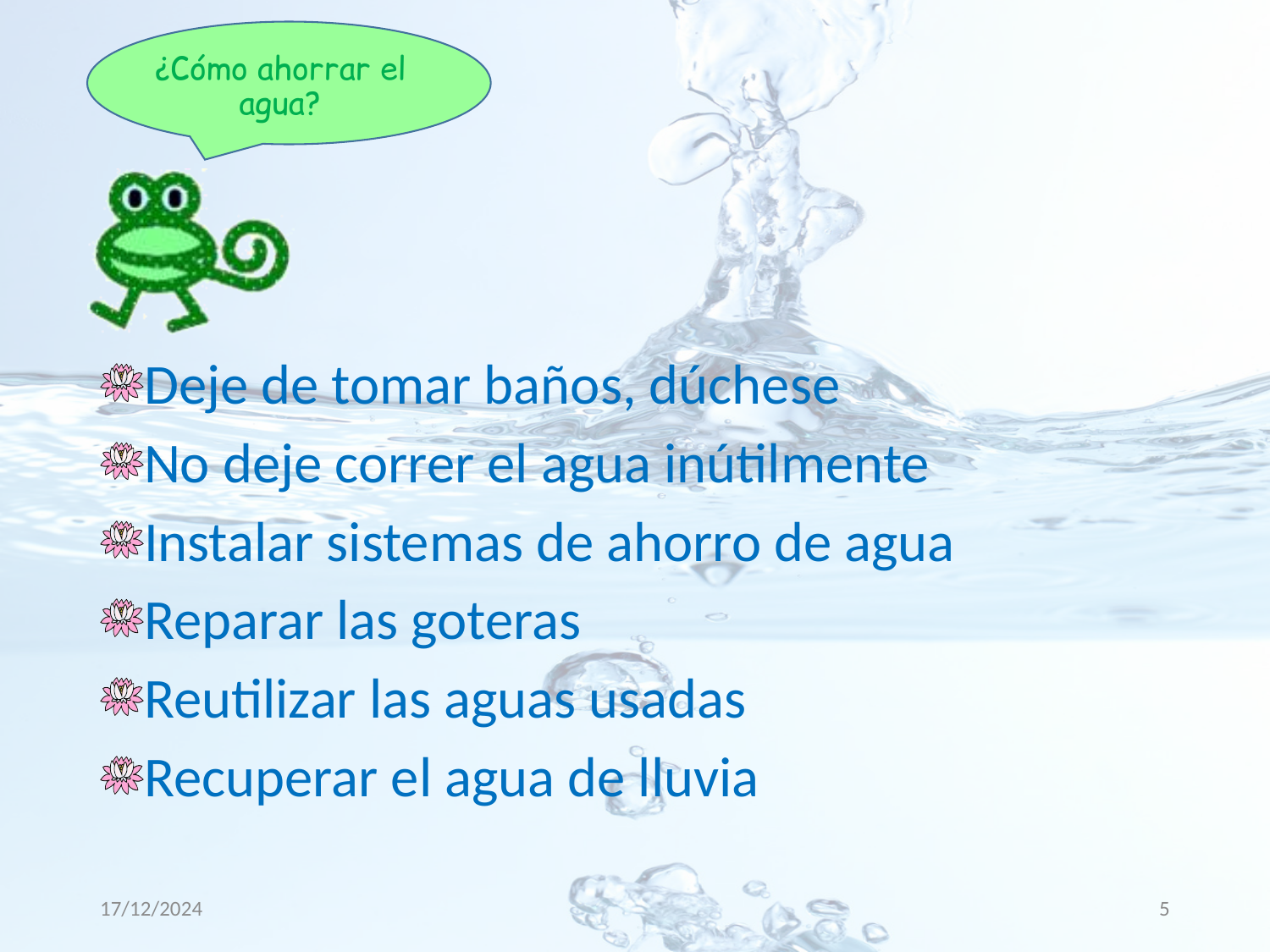

¿Cómo ahorrar el agua?
Deje de tomar baños, dúchese
No deje correr el agua inútilmente
Instalar sistemas de ahorro de agua
Reparar las goteras
Reutilizar las aguas usadas
Recuperar el agua de lluvia
17/12/2024
5